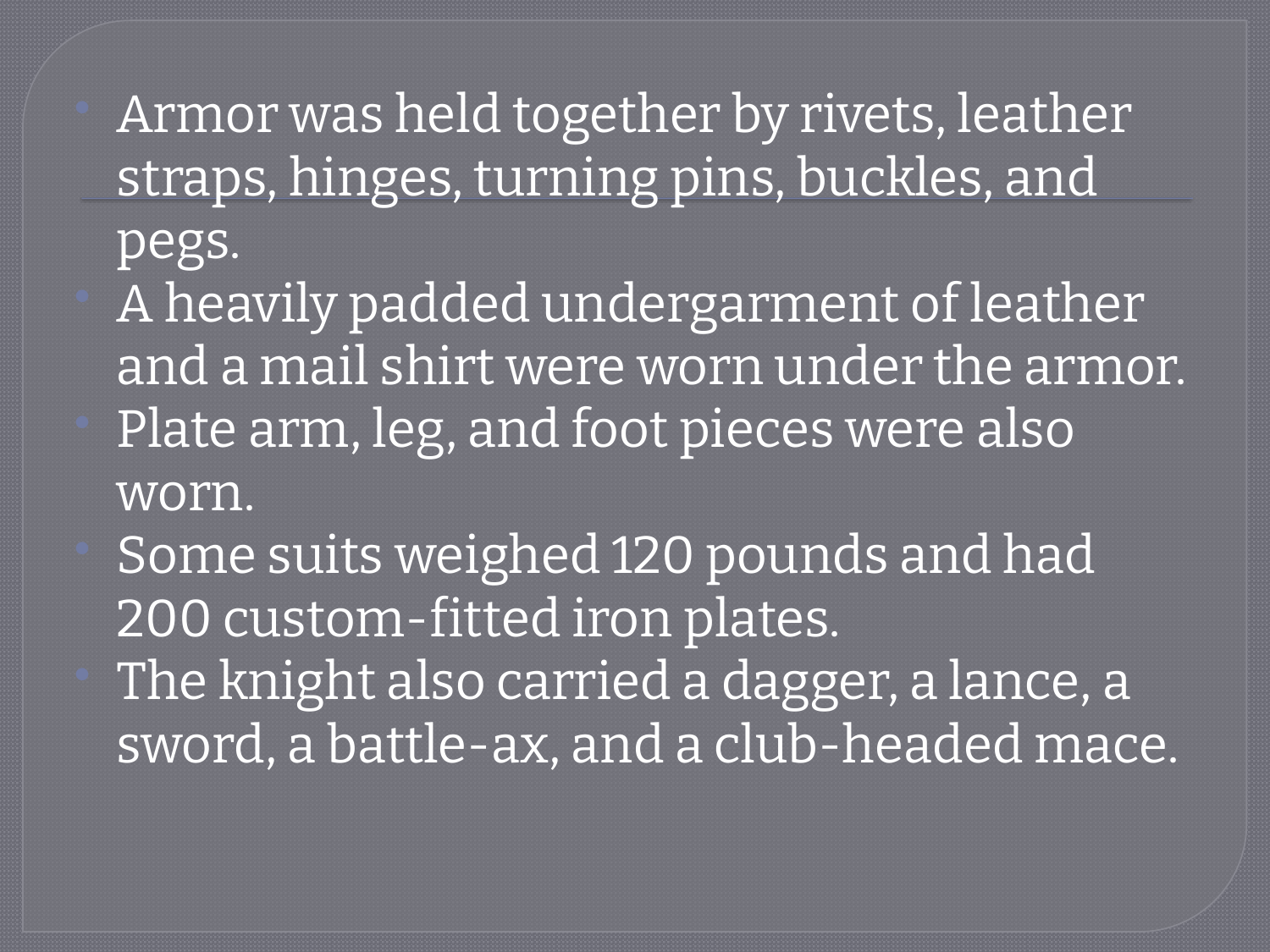

Armor was held together by rivets, leather straps, hinges, turning pins, buckles, and pegs.
A heavily padded undergarment of leather and a mail shirt were worn under the armor.
Plate arm, leg, and foot pieces were also worn.
Some suits weighed 120 pounds and had 200 custom-fitted iron plates.
The knight also carried a dagger, a lance, a sword, a battle-ax, and a club-headed mace.